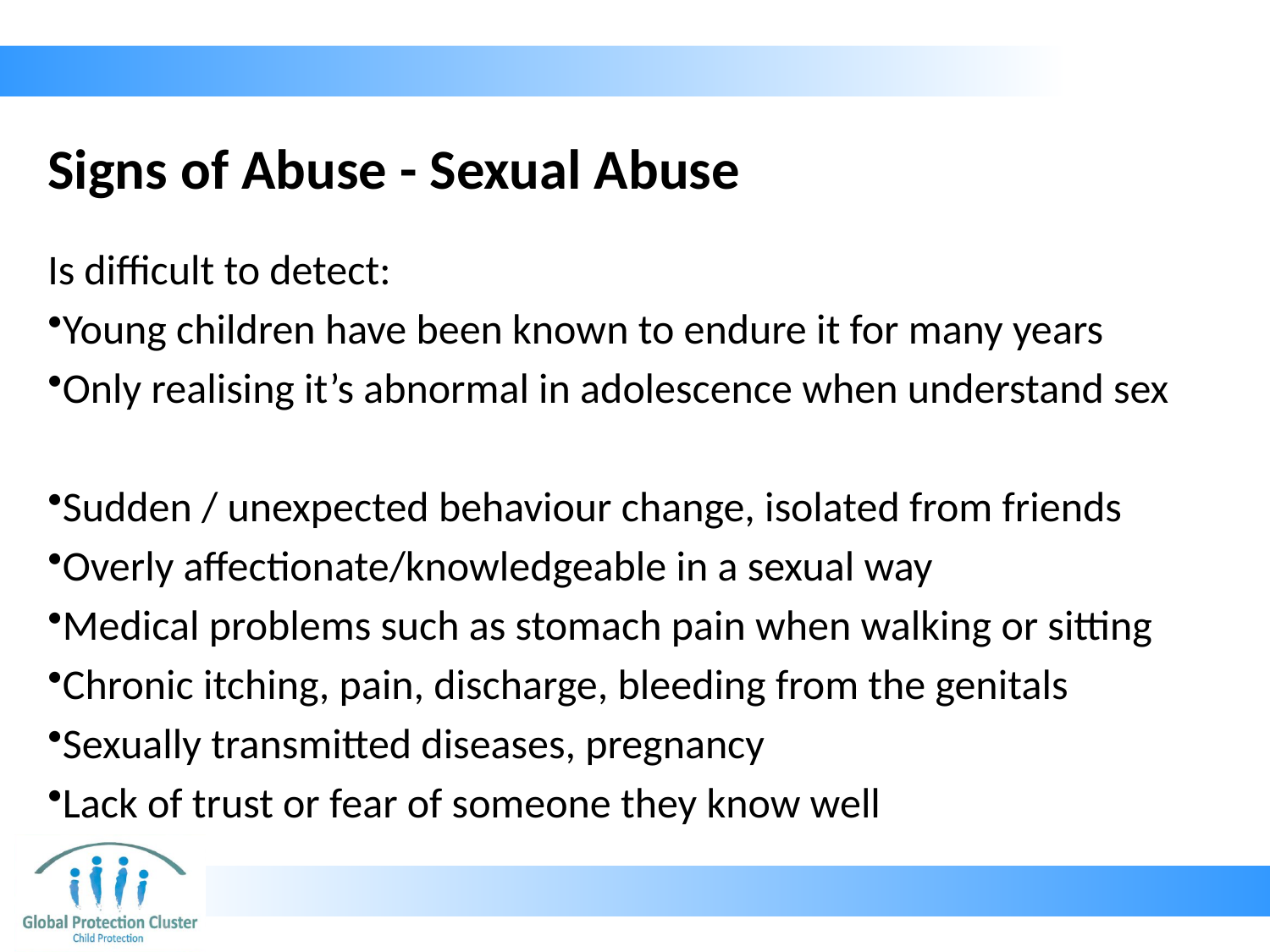

# Signs of Abuse - Sexual Abuse
Is difficult to detect:
Young children have been known to endure it for many years
Only realising it’s abnormal in adolescence when understand sex

Sudden / unexpected behaviour change, isolated from friends
Overly affectionate/knowledgeable in a sexual way
Medical problems such as stomach pain when walking or sitting
Chronic itching, pain, discharge, bleeding from the genitals
Sexually transmitted diseases, pregnancy
Lack of trust or fear of someone they know well